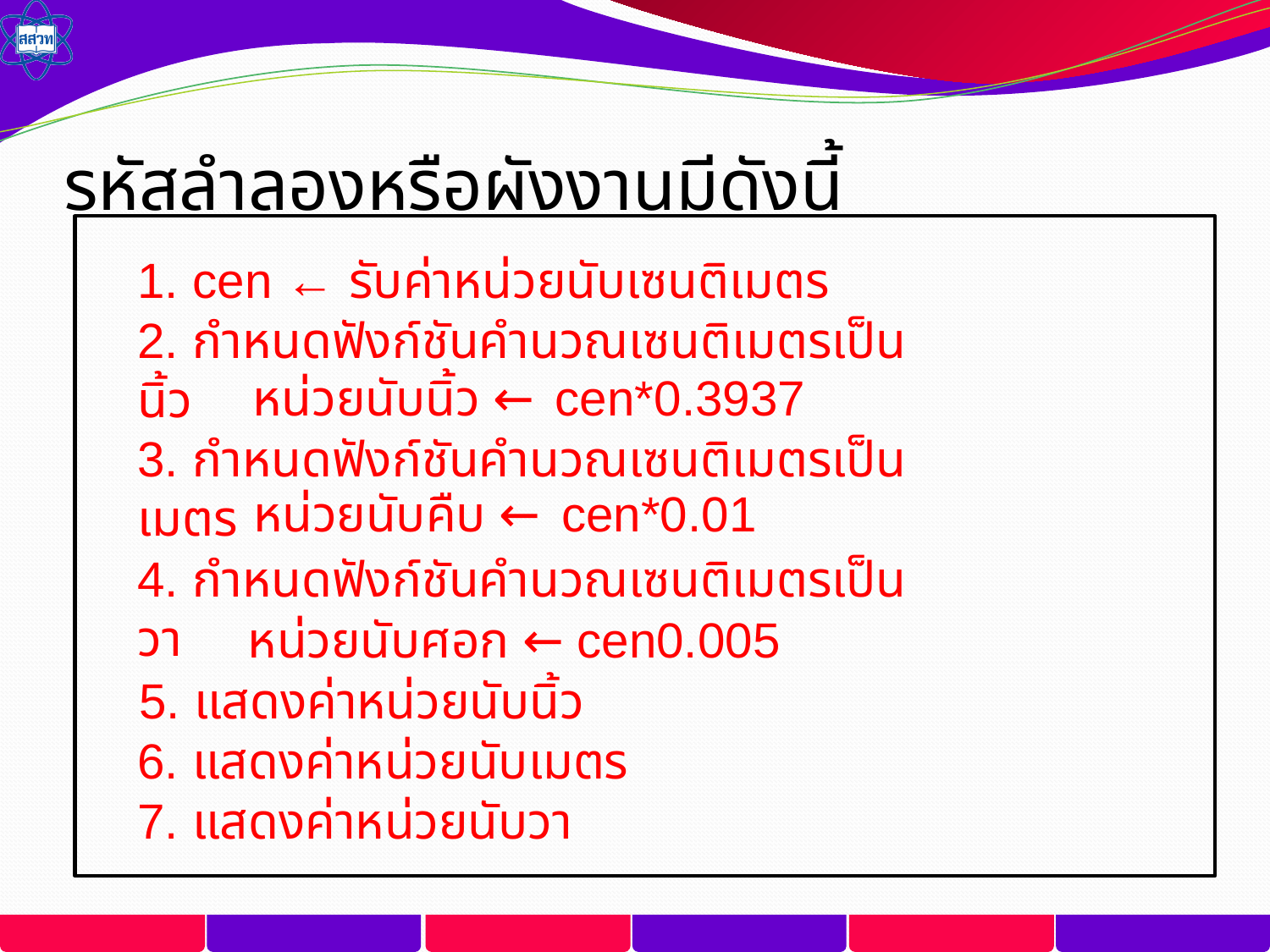

# รหัสลำลองหรือผังงานมีดังนี้

1. cen ← รับค่าหน่วยนับเซนติเมตร
2. กำหนดฟังก์ชันคำนวณเซนติเมตรเป็นนิ้ว
หน่วยนับนิ้ว ← cen*0.3937
3. กำหนดฟังก์ชันคำนวณเซนติเมตรเป็นเมตร
หน่วยนับคืบ ← cen*0.01
4. กำหนดฟังก์ชันคำนวณเซนติเมตรเป็นวา
หน่วยนับศอก ← cen0.005
5. แสดงค่าหน่วยนับนิ้ว
6. แสดงค่าหน่วยนับเมตร
7. แสดงค่าหน่วยนับวา